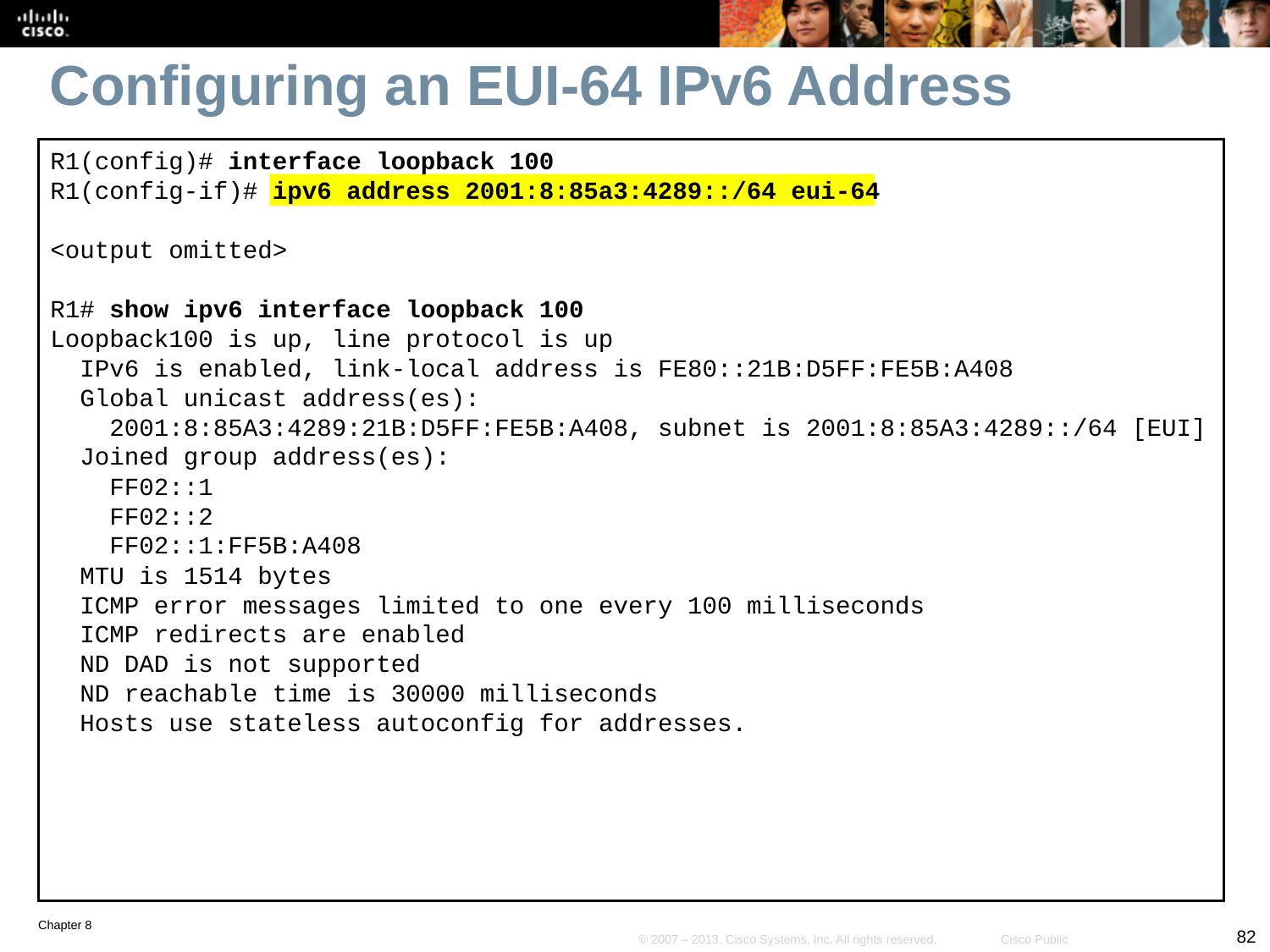

# Configuring an EUI-64 IPv6 Address
R1(config)# interface loopback 100
R1(config-if)# ipv6 address 2001:8:85a3:4289::/64 eui-64

<output omitted>

R1# show ipv6 interface loopback 100
Loopback100 is up, line protocol is up
  IPv6 is enabled, link-local address is FE80::21B:D5FF:FE5B:A408
  Global unicast address(es):
    2001:8:85A3:4289:21B:D5FF:FE5B:A408, subnet is 2001:8:85A3:4289::/64 [EUI]
  Joined group address(es):
    FF02::1
    FF02::2
    FF02::1:FF5B:A408
  MTU is 1514 bytes
  ICMP error messages limited to one every 100 milliseconds
  ICMP redirects are enabled
  ND DAD is not supported
  ND reachable time is 30000 milliseconds
  Hosts use stateless autoconfig for addresses.